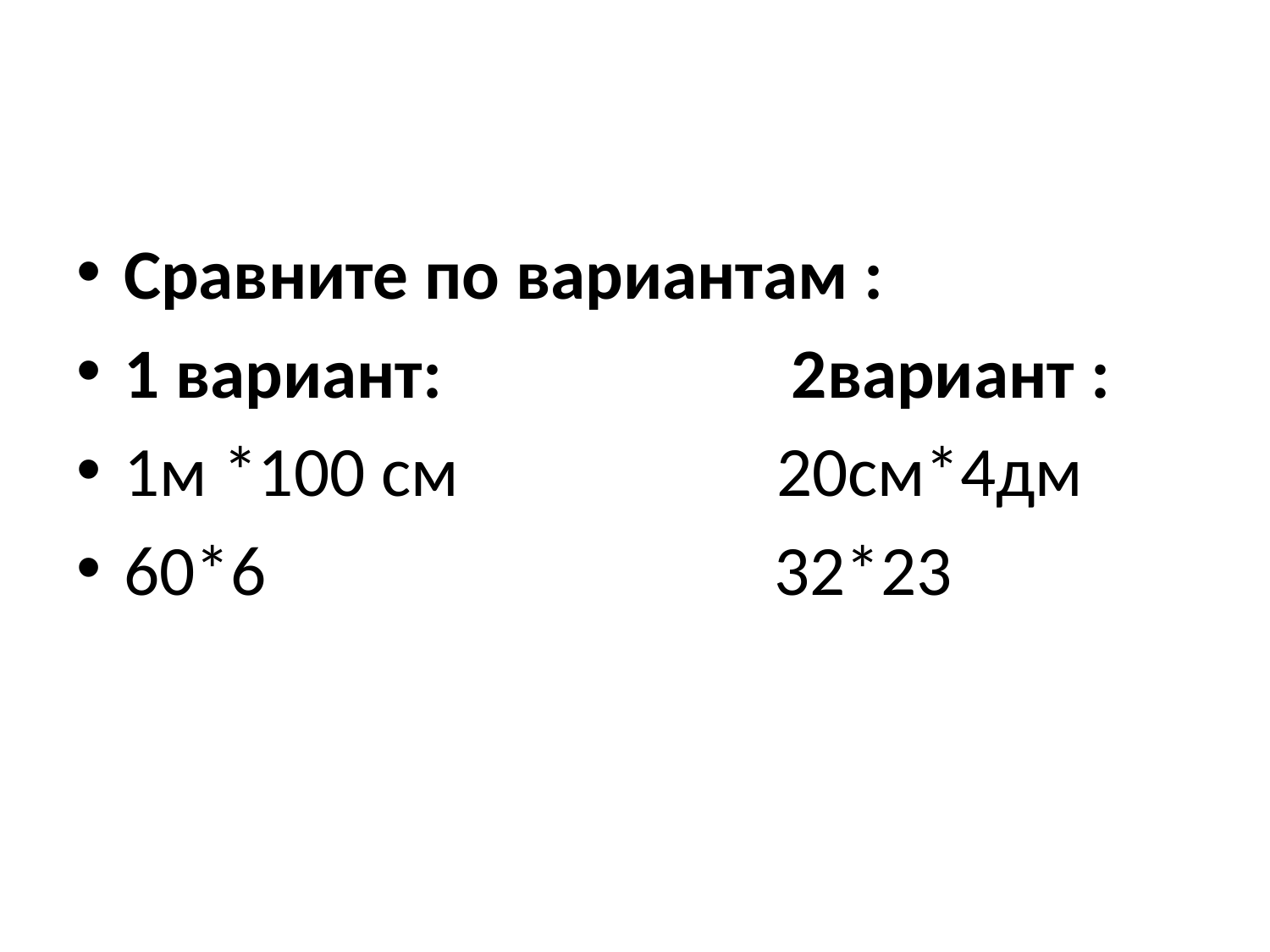

Сравните по вариантам :
1 вариант:                      2вариант :
1м *100 см                    20см*4дм
60*6                                32*23